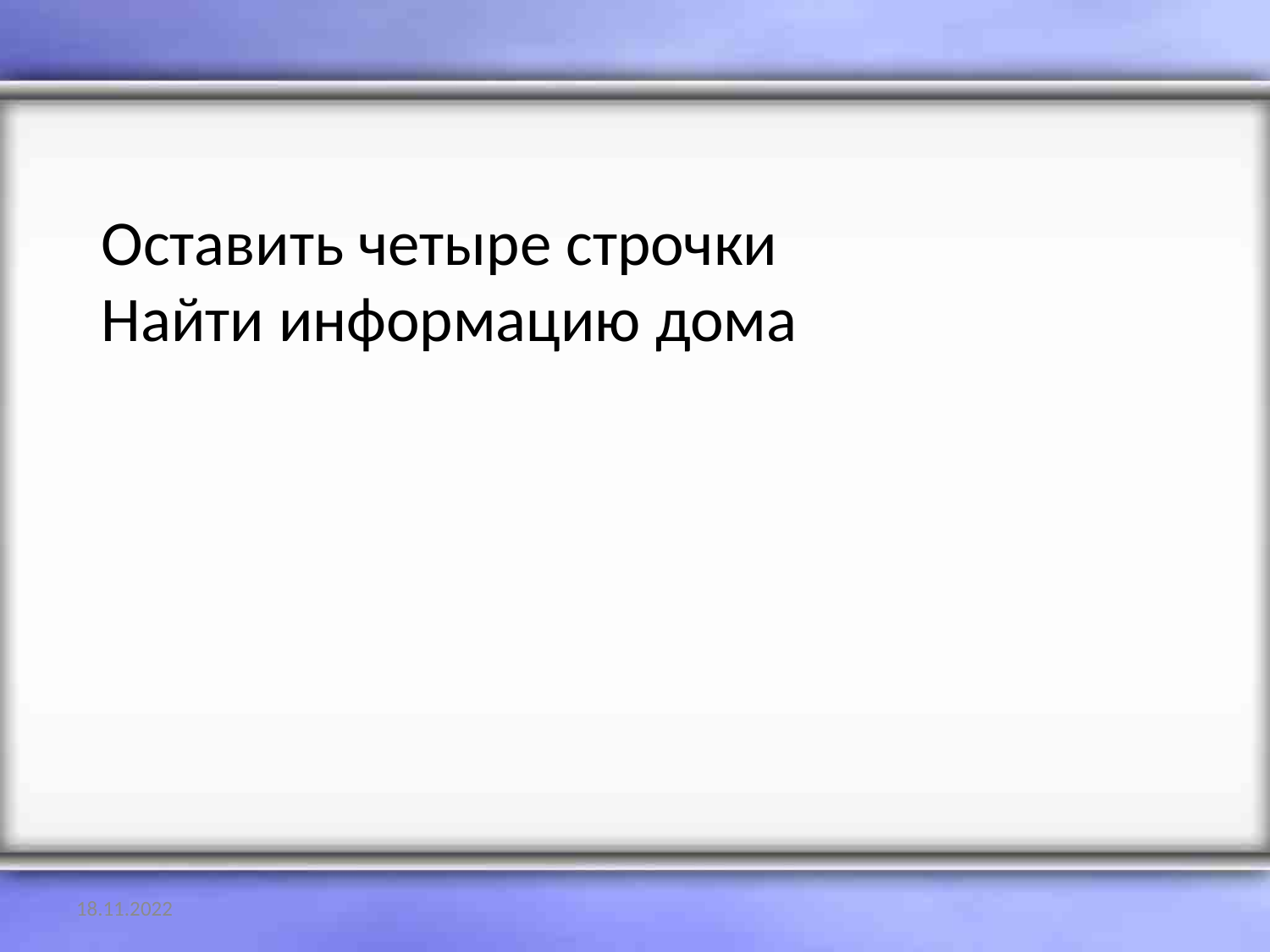

Оставить четыре строчки
Найти информацию дома
18.11.2022